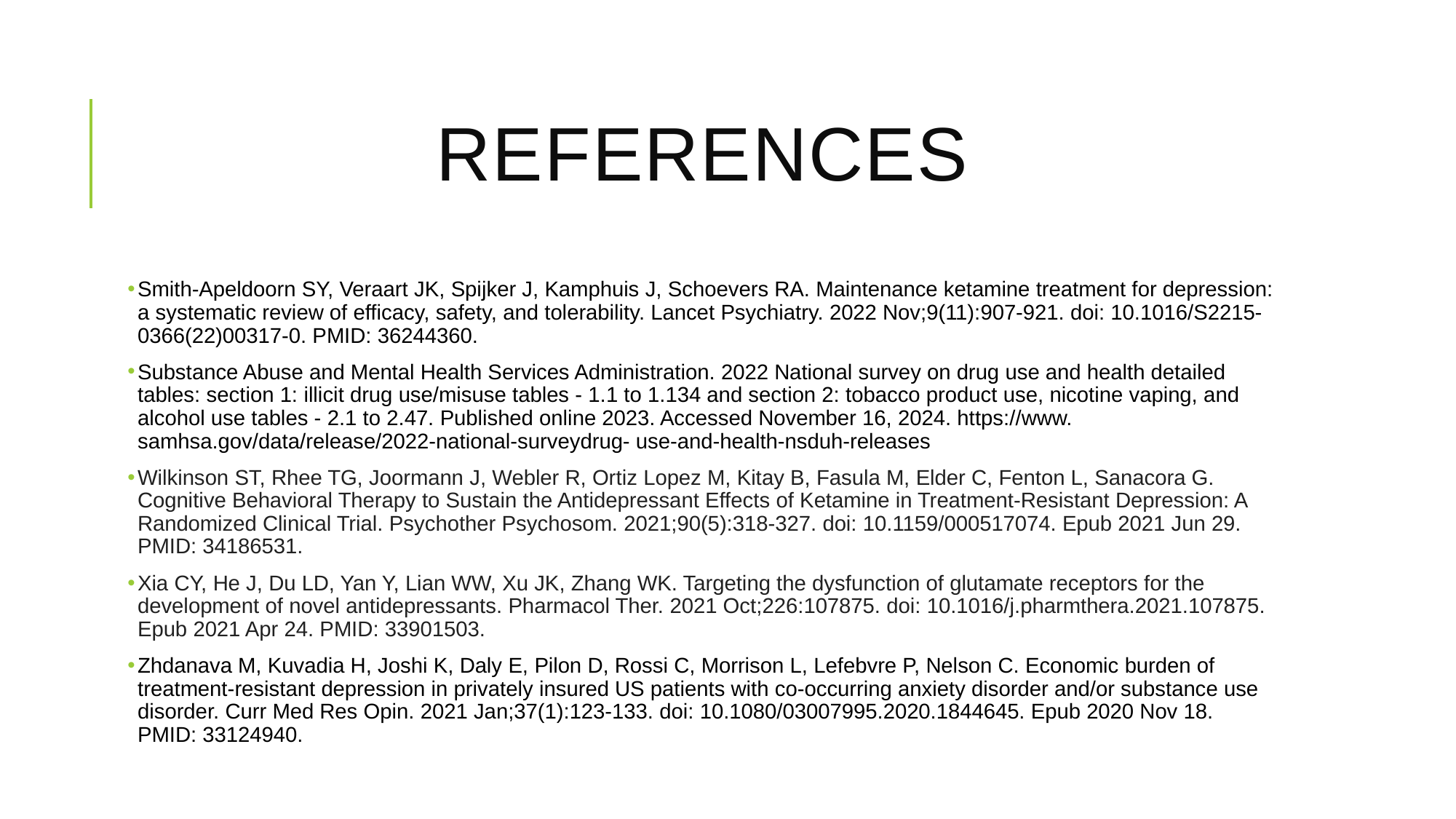

# references
Smith-Apeldoorn SY, Veraart JK, Spijker J, Kamphuis J, Schoevers RA. Maintenance ketamine treatment for depression: a systematic review of efficacy, safety, and tolerability. Lancet Psychiatry. 2022 Nov;9(11):907-921. doi: 10.1016/S2215-0366(22)00317-0. PMID: 36244360.
Substance Abuse and Mental Health Services Administration. 2022 National survey on drug use and health detailed tables: section 1: illicit drug use/misuse tables - 1.1 to 1.134 and section 2: tobacco product use, nicotine vaping, and alcohol use tables - 2.1 to 2.47. Published online 2023. Accessed November 16, 2024. https://www. samhsa.gov/data/release/2022-national-surveydrug- use-and-health-nsduh-releases
Wilkinson ST, Rhee TG, Joormann J, Webler R, Ortiz Lopez M, Kitay B, Fasula M, Elder C, Fenton L, Sanacora G. Cognitive Behavioral Therapy to Sustain the Antidepressant Effects of Ketamine in Treatment-Resistant Depression: A Randomized Clinical Trial. Psychother Psychosom. 2021;90(5):318-327. doi: 10.1159/000517074. Epub 2021 Jun 29. PMID: 34186531.
Xia CY, He J, Du LD, Yan Y, Lian WW, Xu JK, Zhang WK. Targeting the dysfunction of glutamate receptors for the development of novel antidepressants. Pharmacol Ther. 2021 Oct;226:107875. doi: 10.1016/j.pharmthera.2021.107875. Epub 2021 Apr 24. PMID: 33901503.
Zhdanava M, Kuvadia H, Joshi K, Daly E, Pilon D, Rossi C, Morrison L, Lefebvre P, Nelson C. Economic burden of treatment-resistant depression in privately insured US patients with co-occurring anxiety disorder and/or substance use disorder. Curr Med Res Opin. 2021 Jan;37(1):123-133. doi: 10.1080/03007995.2020.1844645. Epub 2020 Nov 18. PMID: 33124940.